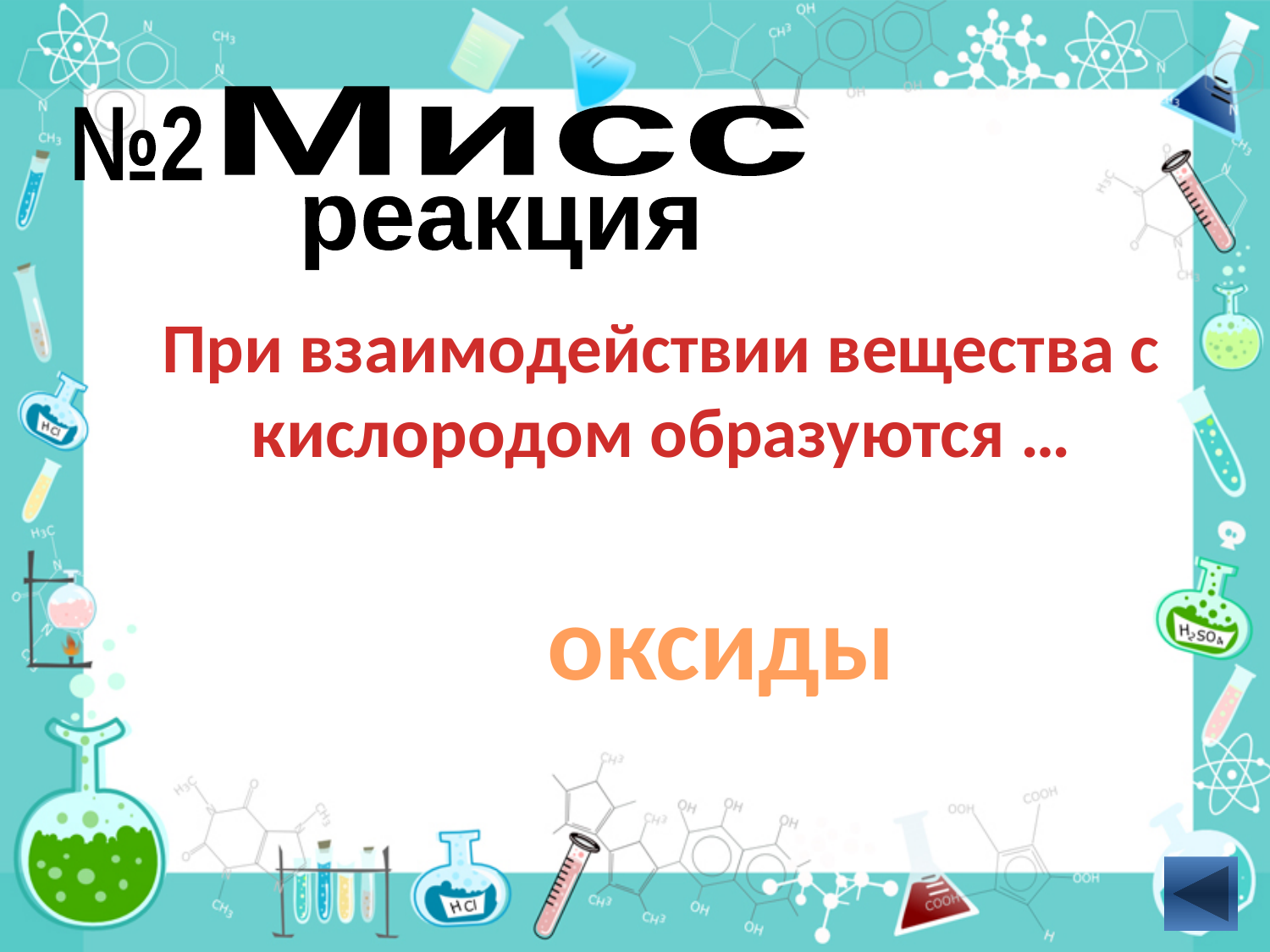

Мисс
№2
реакция
При взаимодействии вещества с кислородом образуются …
оксиды